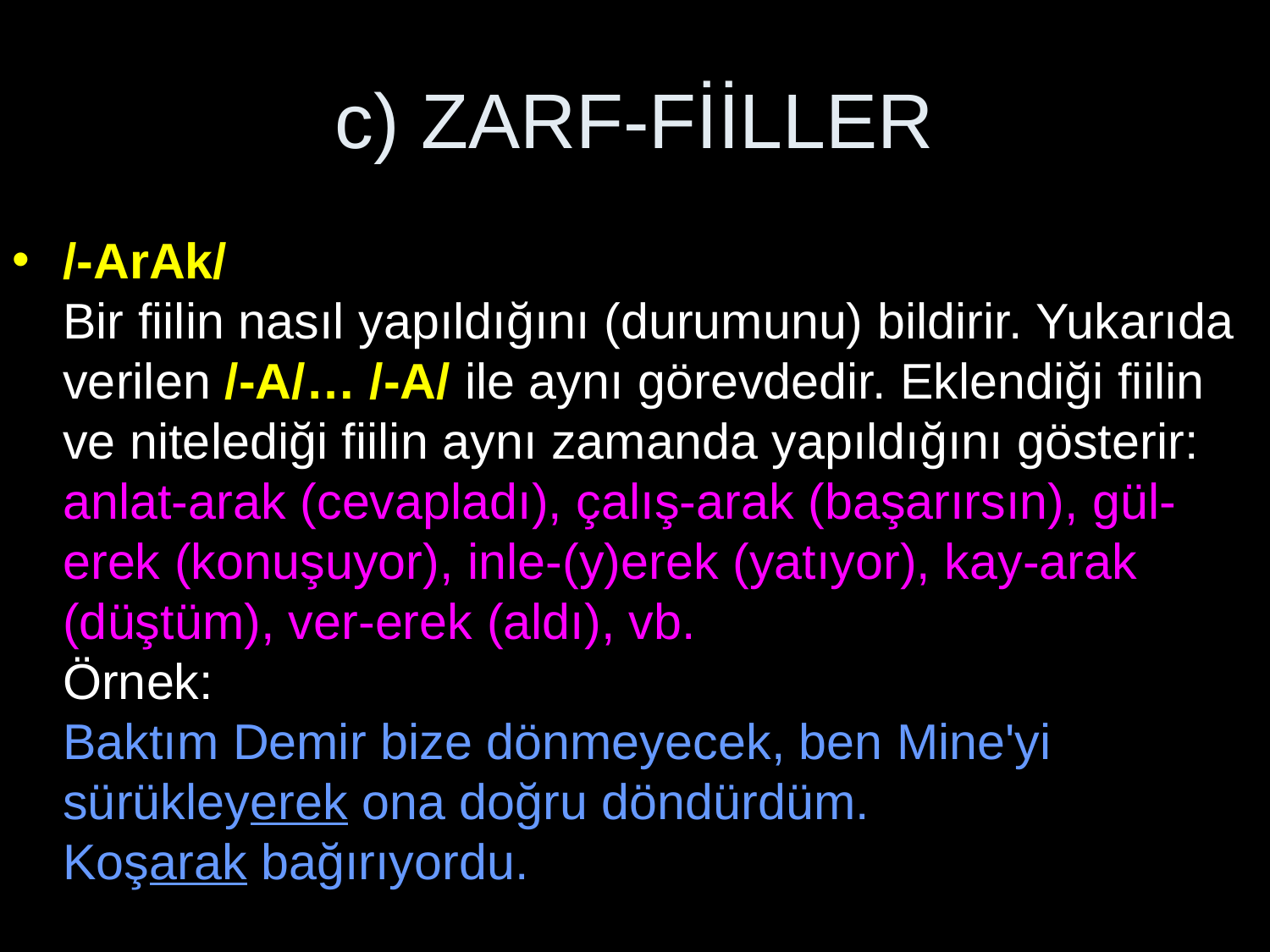

# c) ZARF-FİİLLER
/-ArAk/
Bir fiilin nasıl yapıldığını (durumunu) bildirir. Yukarıda verilen /-A/… /-A/ ile aynı görevdedir. Eklendiği fiilin ve nitelediği fiilin aynı zamanda yapıldığını gösterir:
anlat-arak (cevapladı), çalış-arak (başarırsın), gül-erek (konuşuyor), inle-(y)erek (yatıyor), kay-arak (düştüm), ver-erek (aldı), vb.
Örnek:
Baktım Demir bize dönmeyecek, ben Mine'yi sürükleyerek ona doğru döndürdüm.
Koşarak bağırıyordu.